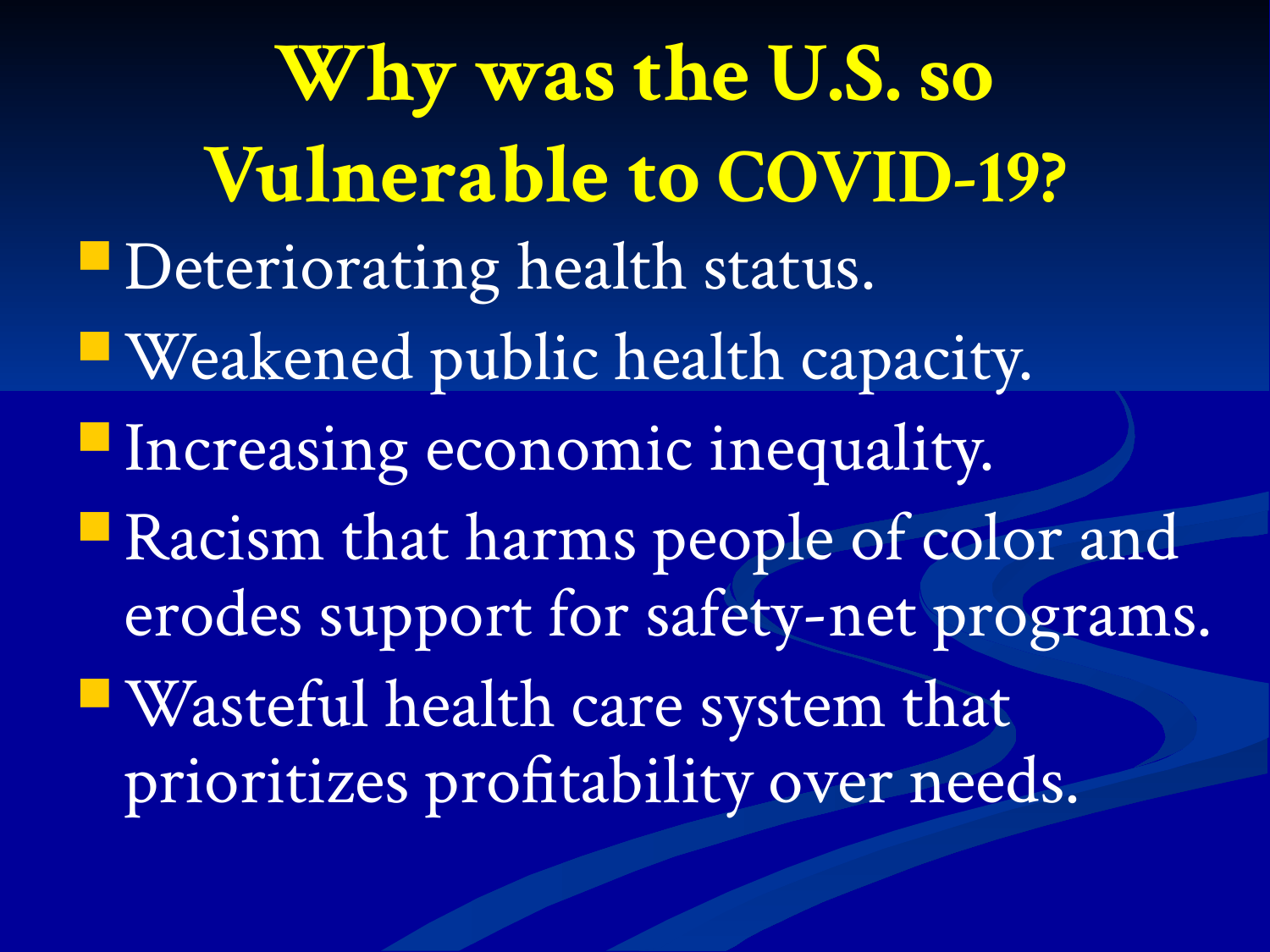

# Why was the U.S. so Vulnerable to COVID-19?
Deteriorating health status.
Weakened public health capacity.
Increasing economic inequality.
Racism that harms people of color and erodes support for safety-net programs.
Wasteful health care system that prioritizes profitability over needs.